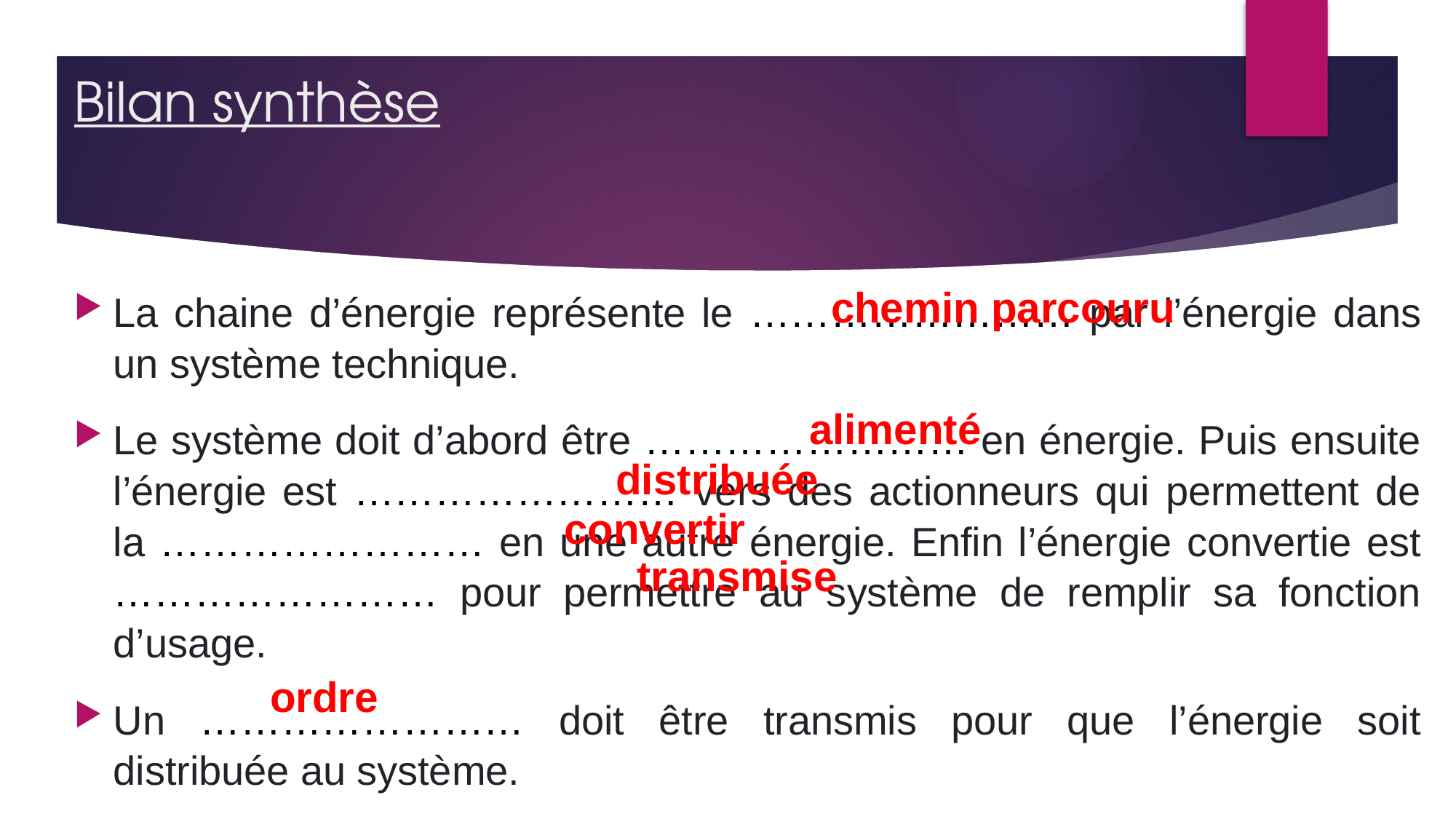

# Bilan synthèse
chemin parcouru
La chaine d’énergie représente le …………………… par l’énergie dans un système technique.
Le système doit d’abord être …………………… en énergie. Puis ensuite l’énergie est …………………… vers des actionneurs qui permettent de la …………………… en une autre énergie. Enfin l’énergie convertie est …………………… pour permettre au système de remplir sa fonction d’usage.
Un …………………… doit être transmis pour que l’énergie soit distribuée au système.
alimenté
distribuée
convertir
transmise
ordre